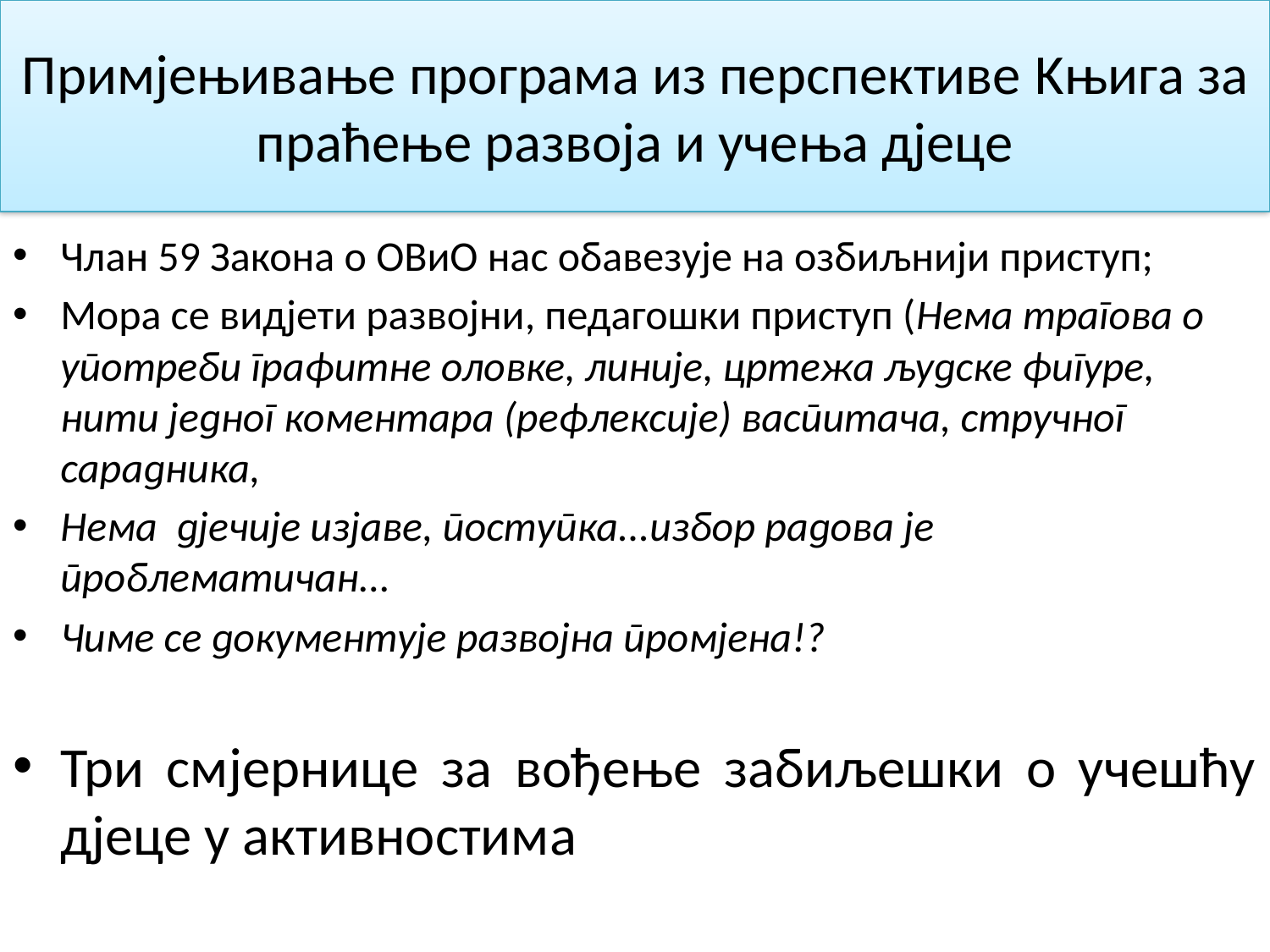

# Примјењивање програма из перспективе Kњига за праћење развоја и учења дјеце
Члан 59 Закона о ОВиО нас обавезује на озбиљнији приступ;
Мора се видјети развојни, педагошки приступ (Нема трагова о употреби графитне оловке, линије, цртежа људске фигуре, нити једног коментара (рефлексије) васпитача, стручног сарадника,
Нема  дјечије изјаве, поступка...избор радова је проблематичан...
Чиме се документује развојна промјена!?

Три смјернице за вођење забиљешки о учешћу дјеце у активностима